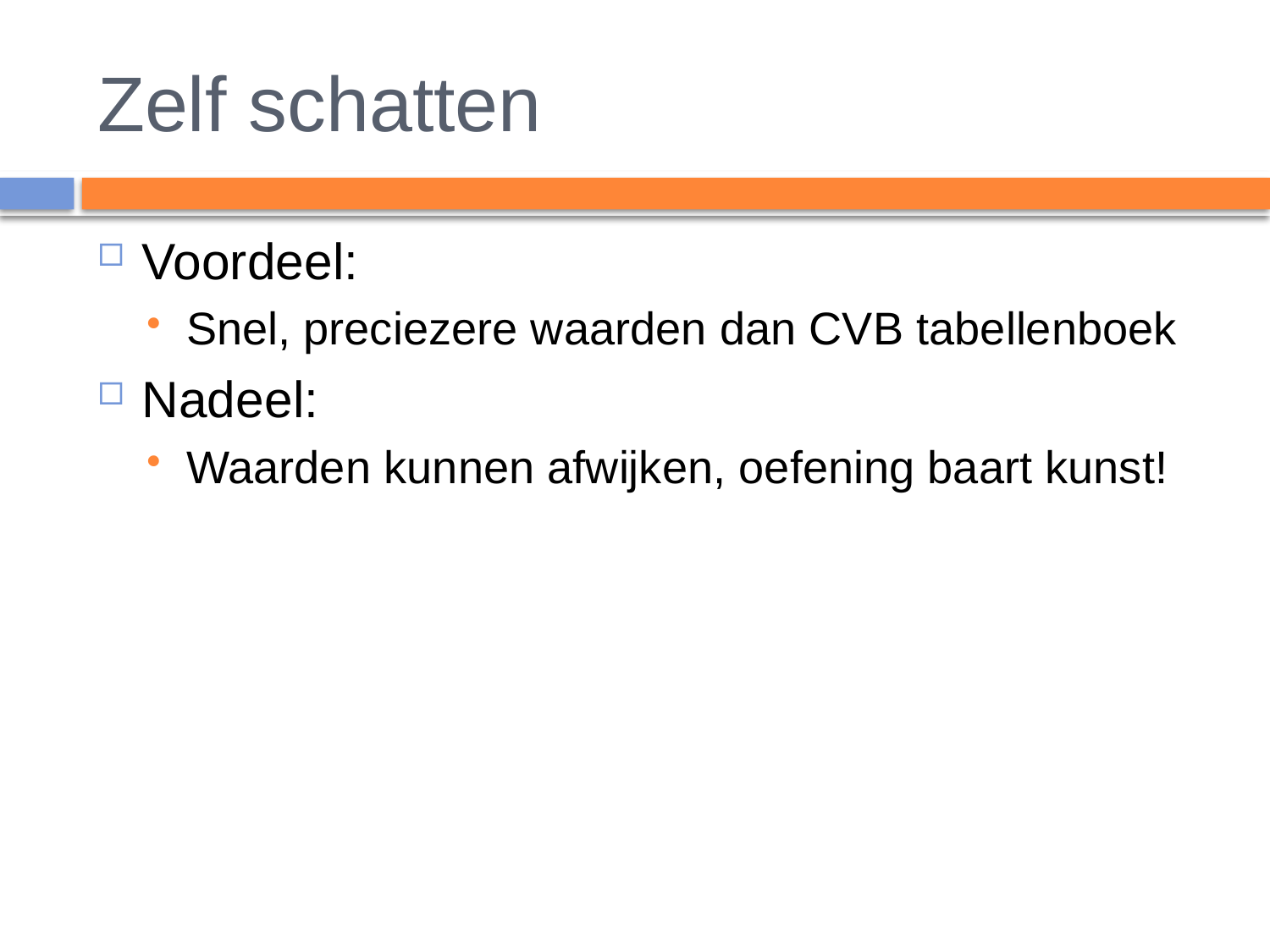

# Zelf schatten
Voordeel:
Snel, preciezere waarden dan CVB tabellenboek
Nadeel:
Waarden kunnen afwijken, oefening baart kunst!